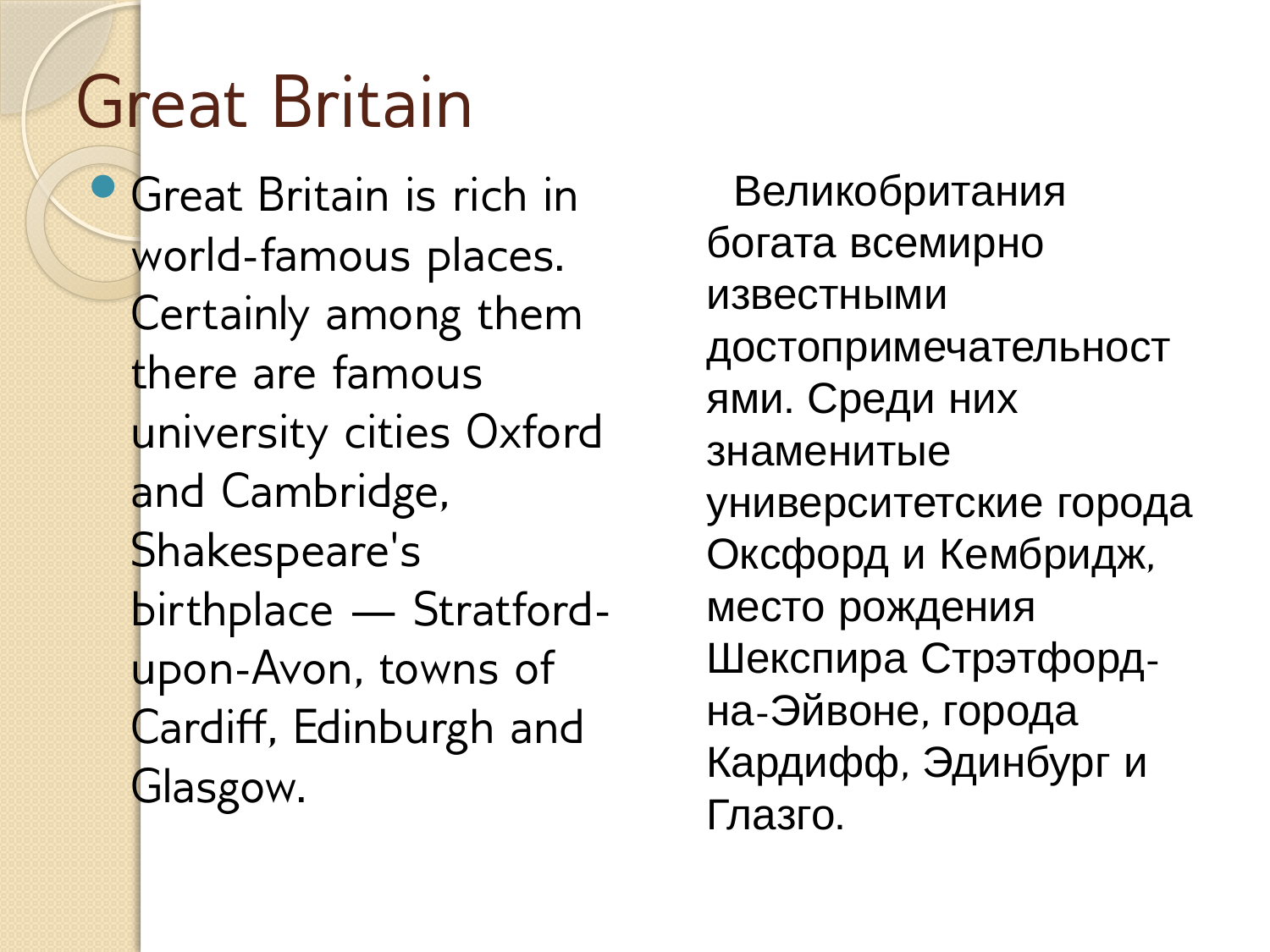

# Great Britain
Great Britain is rich in world-famous places. Certainly among them there are famous university cities Oxford and Cambridge, Shakespeare's birthplace — Stratford-upon-Avon, towns of Cardiff, Edinburgh and Glasgow.

     Великобритания богата всемирно известными достопримечательностями. Среди них знаменитые университетские города Оксфорд и Кембридж, место рождения Шекспира Стрэтфорд-на-Эйвоне, города Кардифф, Эдинбург и Глазго.